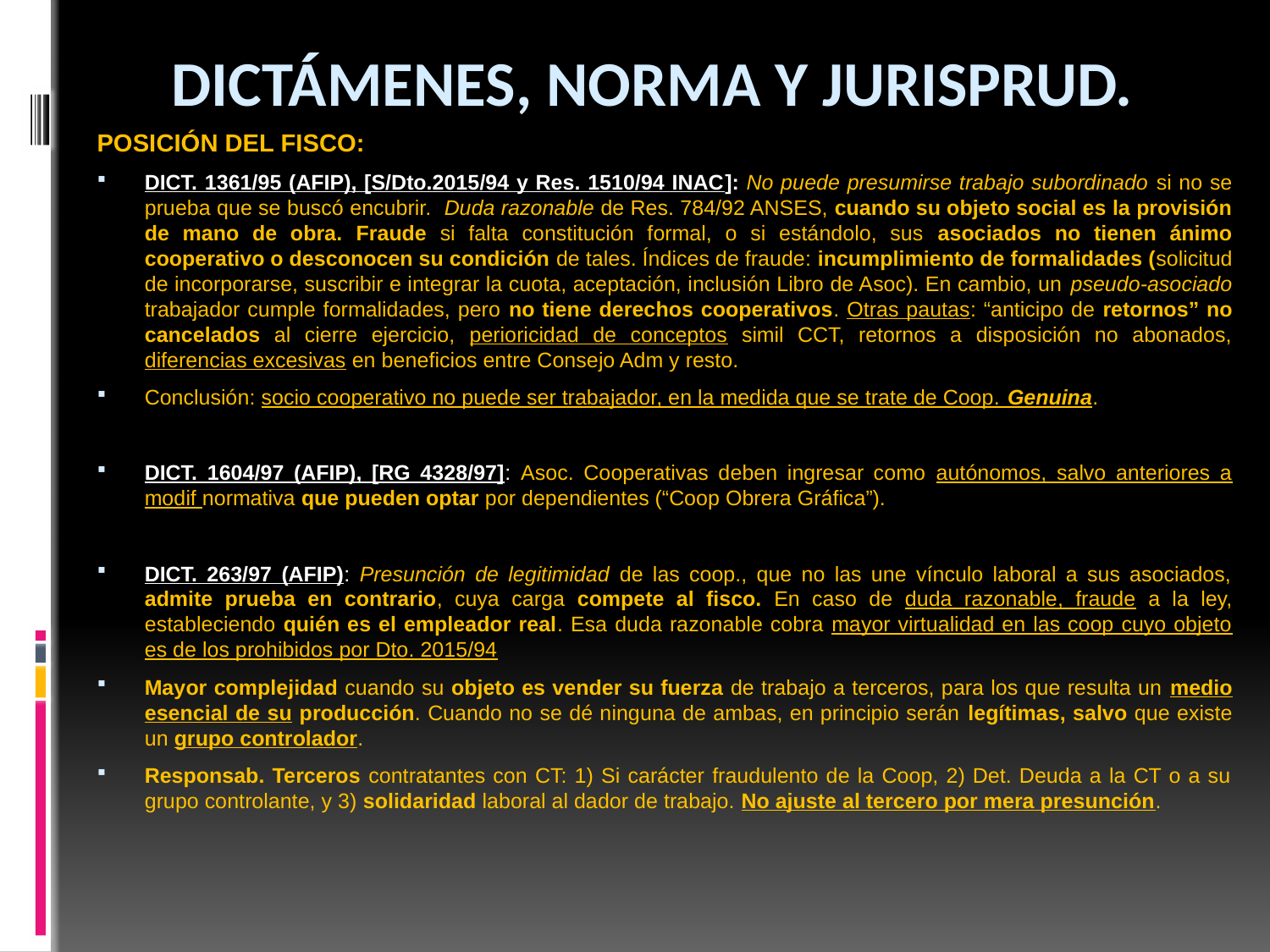

# Dictámenes, norma y Jurisprud.
POSICIÓN DEL FISCO:
DICT. 1361/95 (AFIP), [S/Dto.2015/94 y Res. 1510/94 INAC]: No puede presumirse trabajo subordinado si no se prueba que se buscó encubrir.  Duda razonable de Res. 784/92 ANSES, cuando su objeto social es la provisión de mano de obra. Fraude si falta constitución formal, o si estándolo, sus asociados no tienen ánimo cooperativo o desconocen su condición de tales. Índices de fraude: incumplimiento de formalidades (solicitud de incorporarse, suscribir e integrar la cuota, aceptación, inclusión Libro de Asoc). En cambio, un pseudo-asociado trabajador cumple formalidades, pero no tiene derechos cooperativos. Otras pautas: “anticipo de retornos” no cancelados al cierre ejercicio, perioricidad de conceptos simil CCT, retornos a disposición no abonados, diferencias excesivas en beneficios entre Consejo Adm y resto.
Conclusión: socio cooperativo no puede ser trabajador, en la medida que se trate de Coop. Genuina.

DICT. 1604/97 (AFIP), [RG 4328/97]: Asoc. Cooperativas deben ingresar como autónomos, salvo anteriores a modif normativa que pueden optar por dependientes (“Coop Obrera Gráfica”).

DICT. 263/97 (AFIP): Presunción de legitimidad de las coop., que no las une vínculo laboral a sus asociados, admite prueba en contrario, cuya carga compete al fisco. En caso de duda razonable, fraude a la ley, estableciendo quién es el empleador real. Esa duda razonable cobra mayor virtualidad en las coop cuyo objeto es de los prohibidos por Dto. 2015/94
Mayor complejidad cuando su objeto es vender su fuerza de trabajo a terceros, para los que resulta un medio esencial de su producción. Cuando no se dé ninguna de ambas, en principio serán legítimas, salvo que existe un grupo controlador.
Responsab. Terceros contratantes con CT: 1) Si carácter fraudulento de la Coop, 2) Det. Deuda a la CT o a su grupo controlante, y 3) solidaridad laboral al dador de trabajo. No ajuste al tercero por mera presunción.